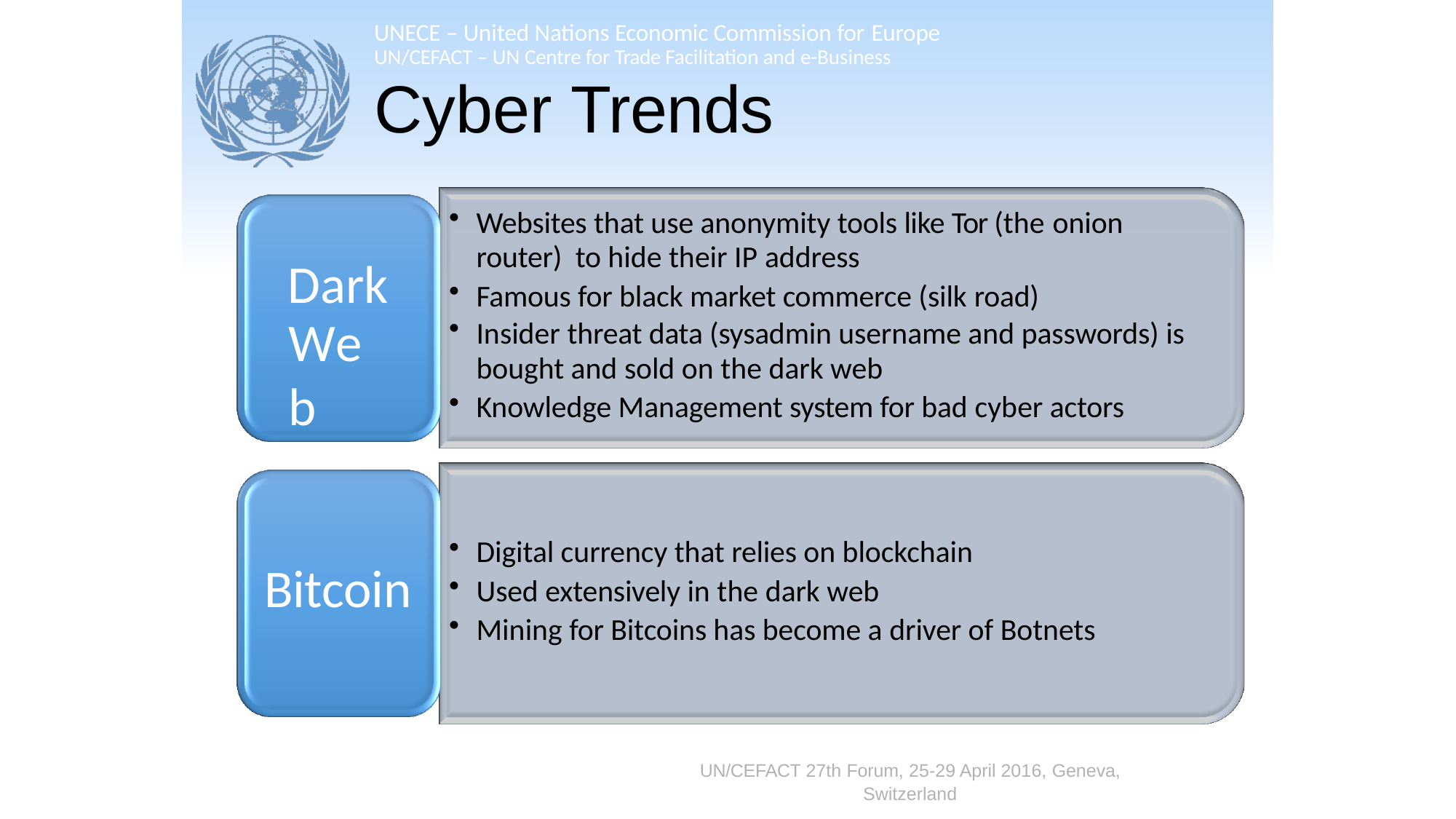

UNECE – United Nations Economic Commission for Europe
UN/CEFACT – UN Centre for Trade Facilitation and e-Business
Cyber Trends
Websites that use anonymity tools like Tor (the onion
router)  to hide their IP address

Dark
Famous for black market commerce (silk road)
Insider threat data (sysadmin username and passwords) is
bought and sold on the dark web
Knowledge Management system for bad cyber actors
Web

Digital currency that relies on blockchain
Used extensively in the dark web
Mining for Bitcoins has become a driver of Botnets
Bitcoin
UN/CEFACT 27th Forum, 25-29 April 2016, Geneva, Switzerland
10